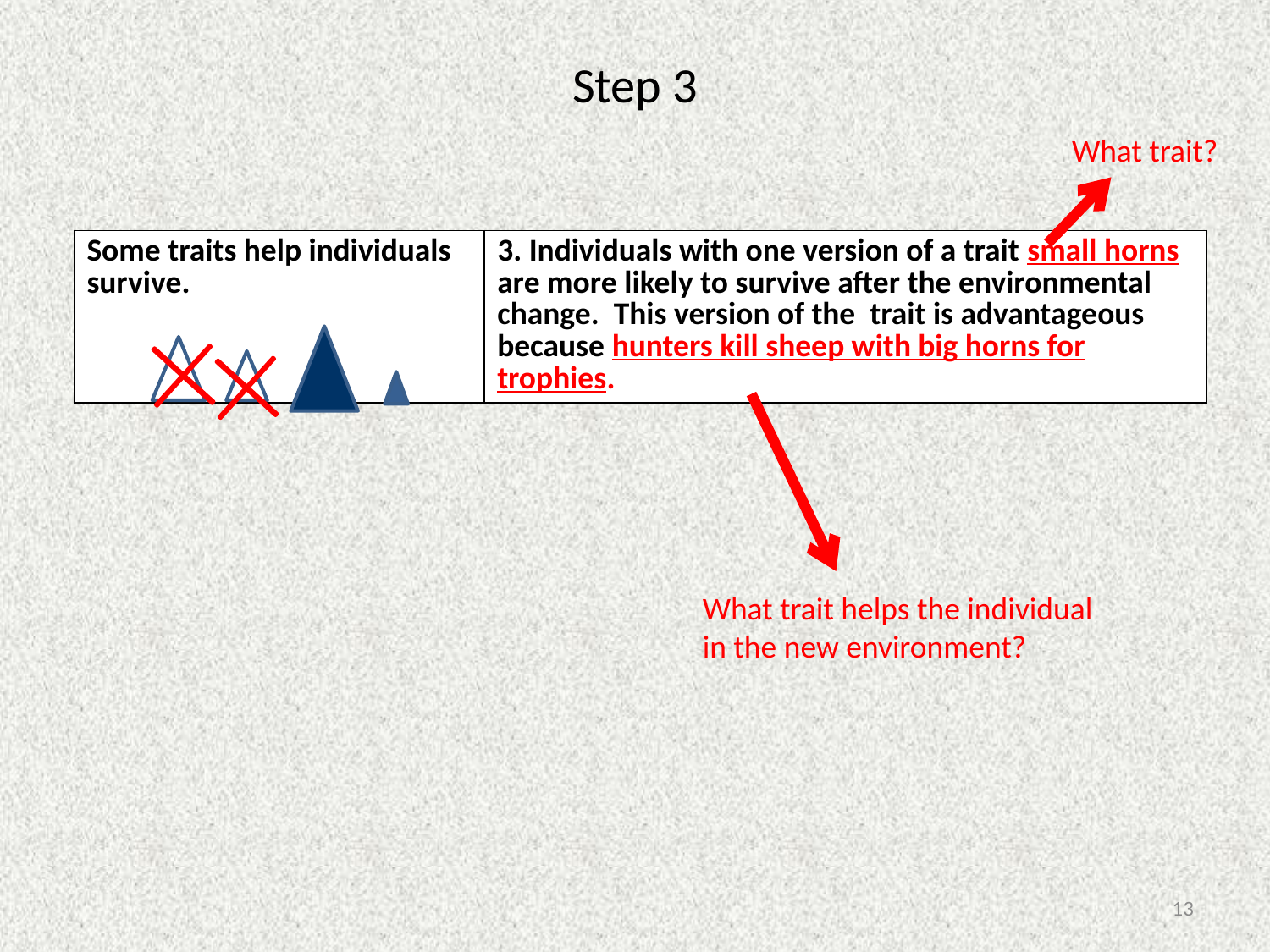

# Step 3
What trait?
| Some traits help individuals survive. | 3. Individuals with one version of a trait small horns are more likely to survive after the environmental change. This version of the trait is advantageous because hunters kill sheep with big horns for trophies. |
| --- | --- |

What trait helps the individual
in the new environment?
13